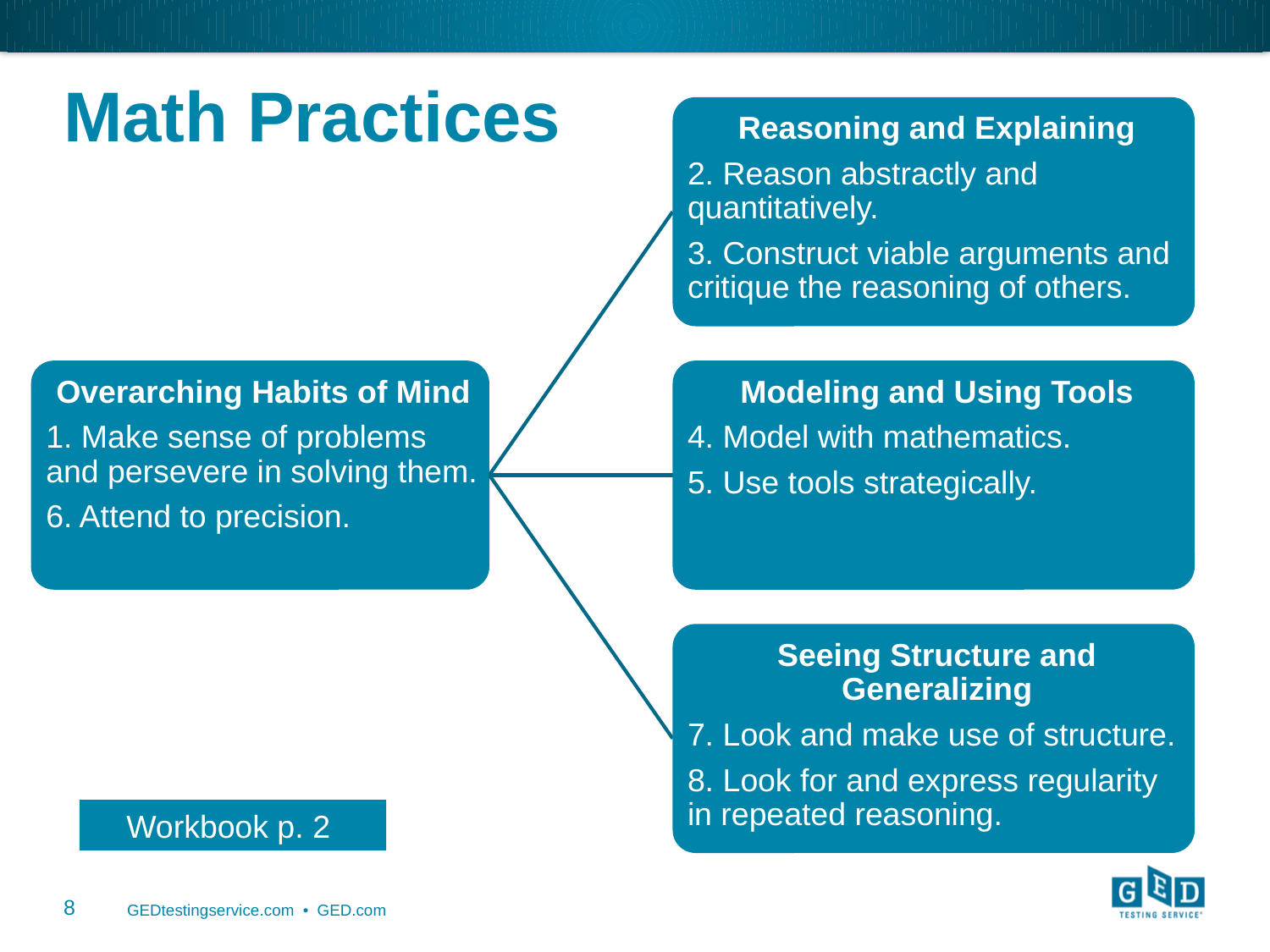

# Math Practices
Overarching Habits of Mind
1. Make sense of problems and persevere in solving them.
6. Attend to precision.

Reasoning and Explaining
2. Reason abstractly and quantitatively.
3. Construct viable arguments and critique the reasoning of others.

Modeling and Using Tools
4. Model with mathematics.
5. Use tools strategically.

Seeing Structure and Generalizing
7. Look and make use of structure.
8. Look for and express regularity in repeated reasoning.
Workbook p. 2
8